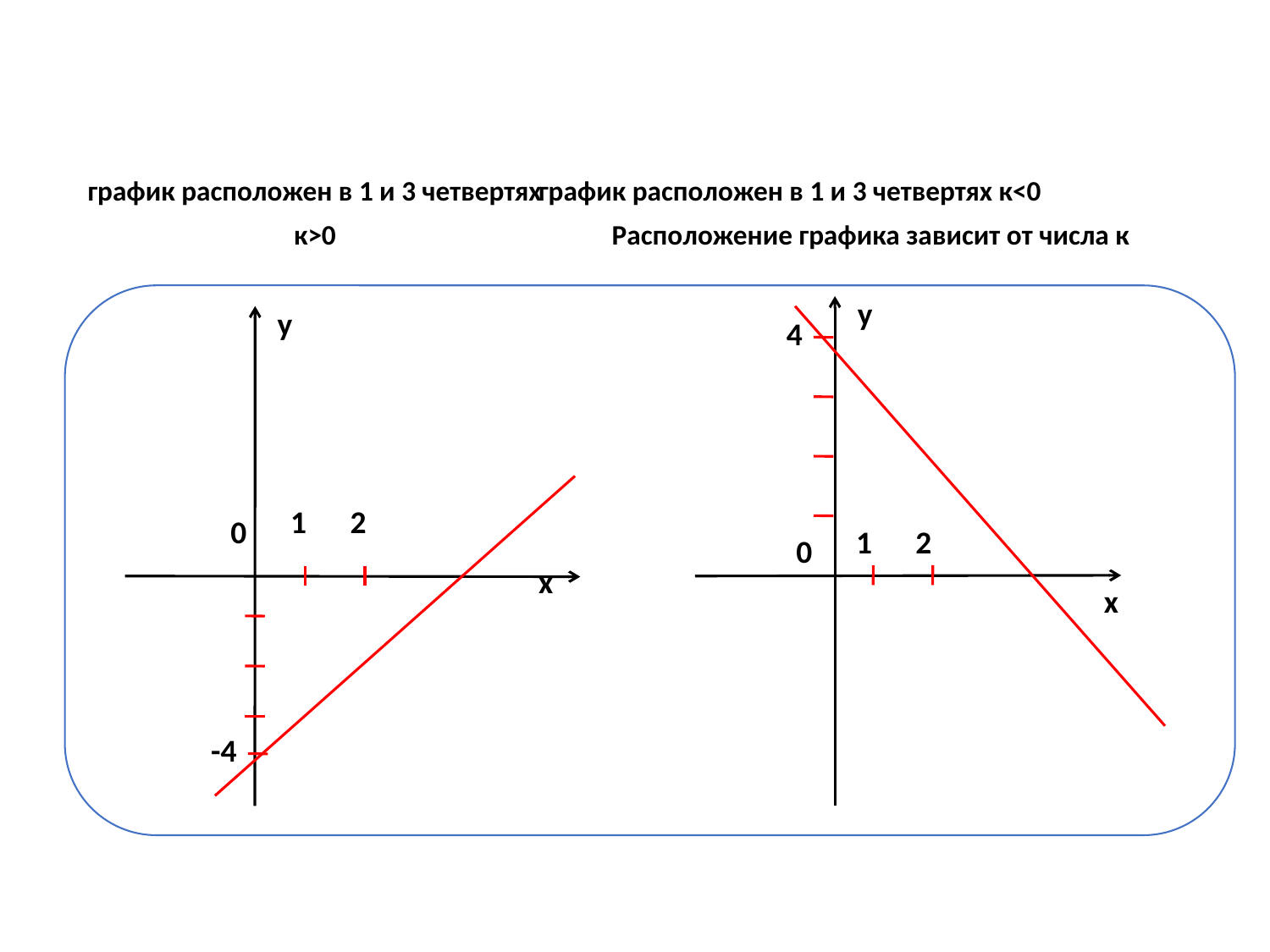

# y=x-4                     y=-x+4
график расположен в 1 и 3 четвертях
к>0
график расположен в 1 и 3 четвертях к<0
Расположение графика зависит от числа к

y
y
4
1
2
0
1
2
0
x
x
-4